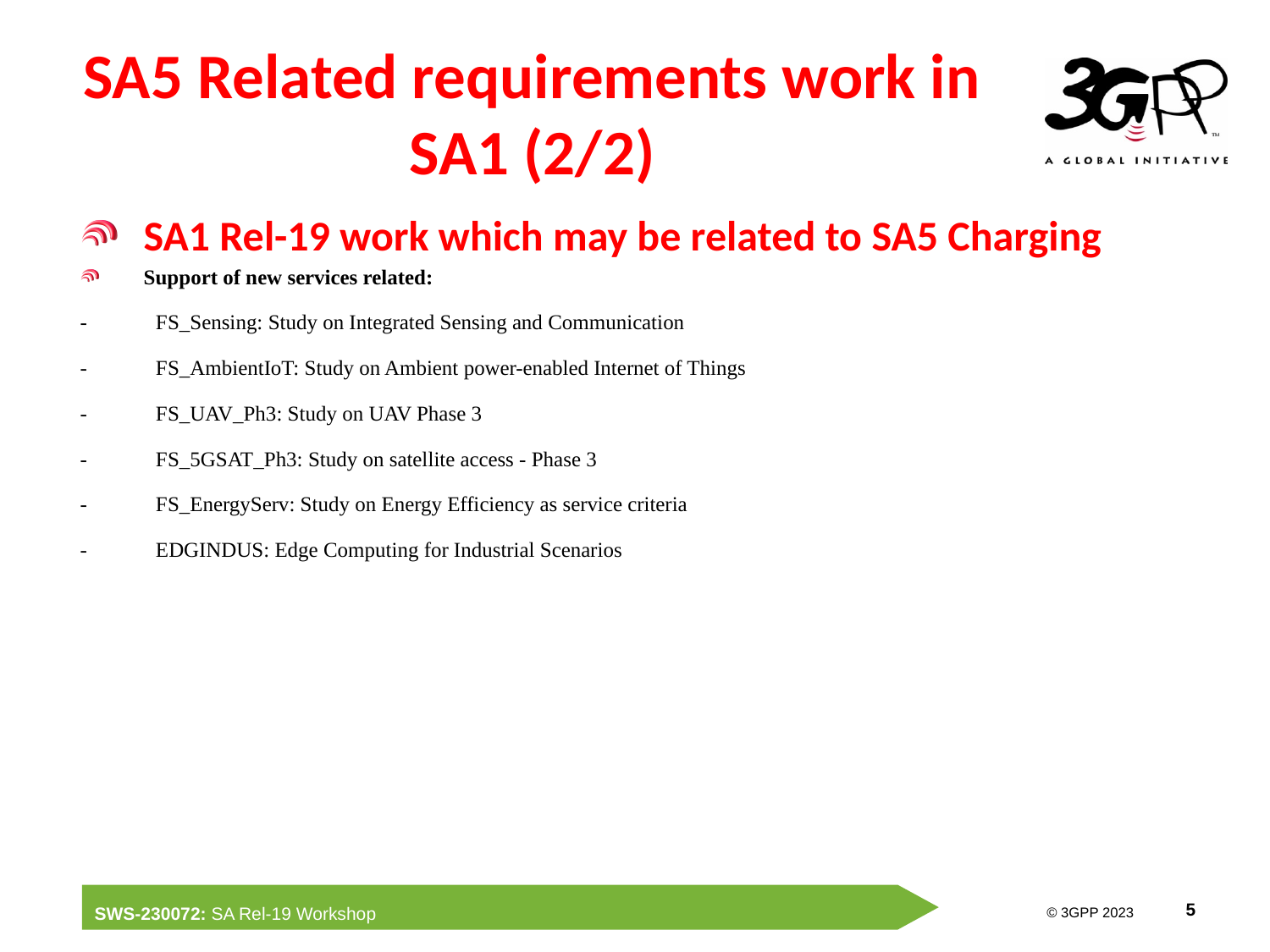

# SA5 Related requirements work in SA1 (2/2)
SA1 Rel-19 work which may be related to SA5 Charging
Support of new services related:
-             FS_Sensing: Study on Integrated Sensing and Communication
-             FS_AmbientIoT: Study on Ambient power-enabled Internet of Things
-             FS_UAV_Ph3: Study on UAV Phase 3
-             FS_5GSAT_Ph3: Study on satellite access - Phase 3
-             FS_EnergyServ: Study on Energy Efficiency as service criteria
-             EDGINDUS: Edge Computing for Industrial Scenarios